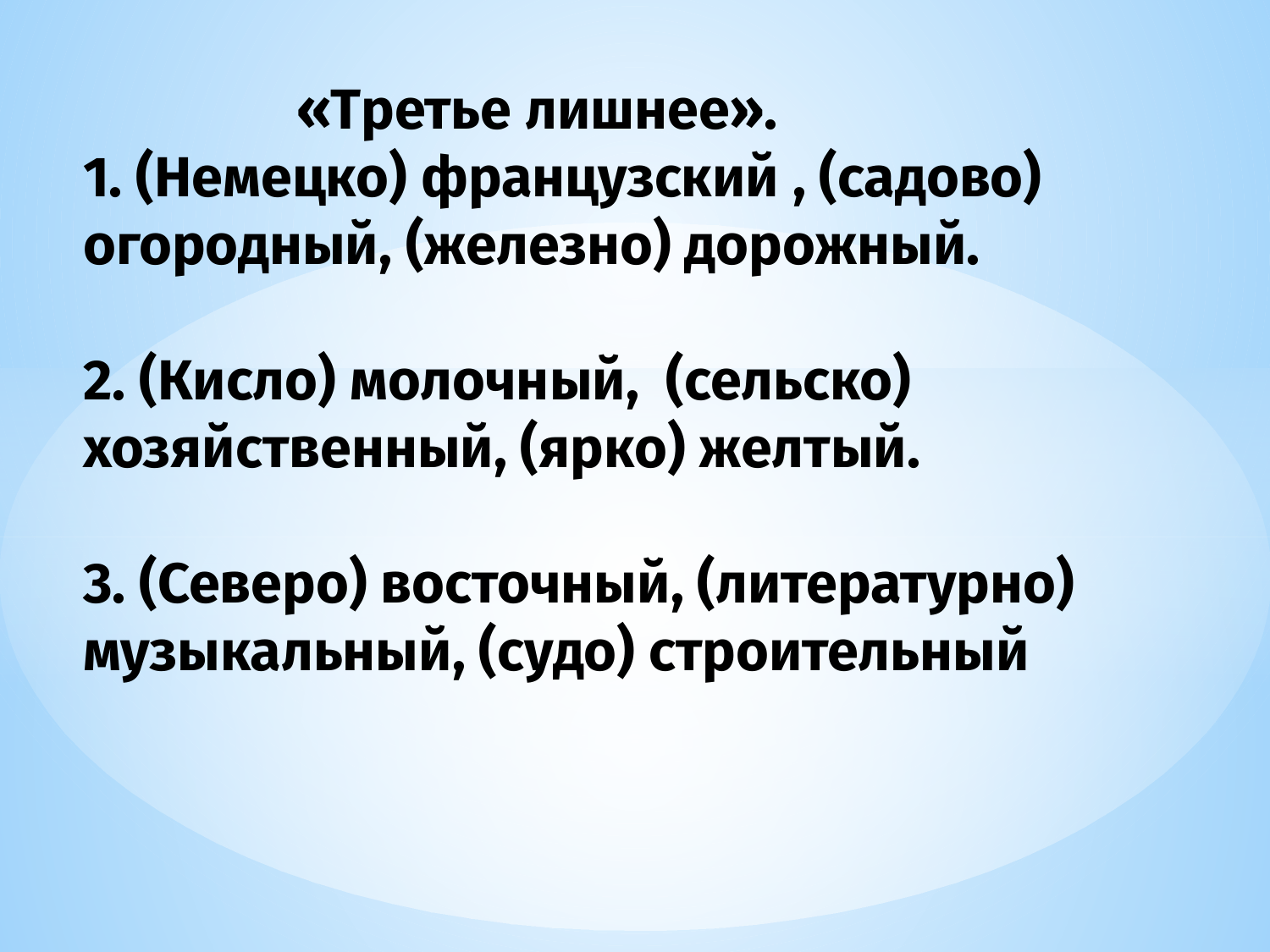

# «Третье лишнее». 1. (Немецко) французский , (садово) огородный, (железно) дорожный. 2. (Кисло) молочный,  (сельско) хозяйственный, (ярко) желтый. 3. (Северо) восточный, (литературно) музыкальный, (судо) строительный